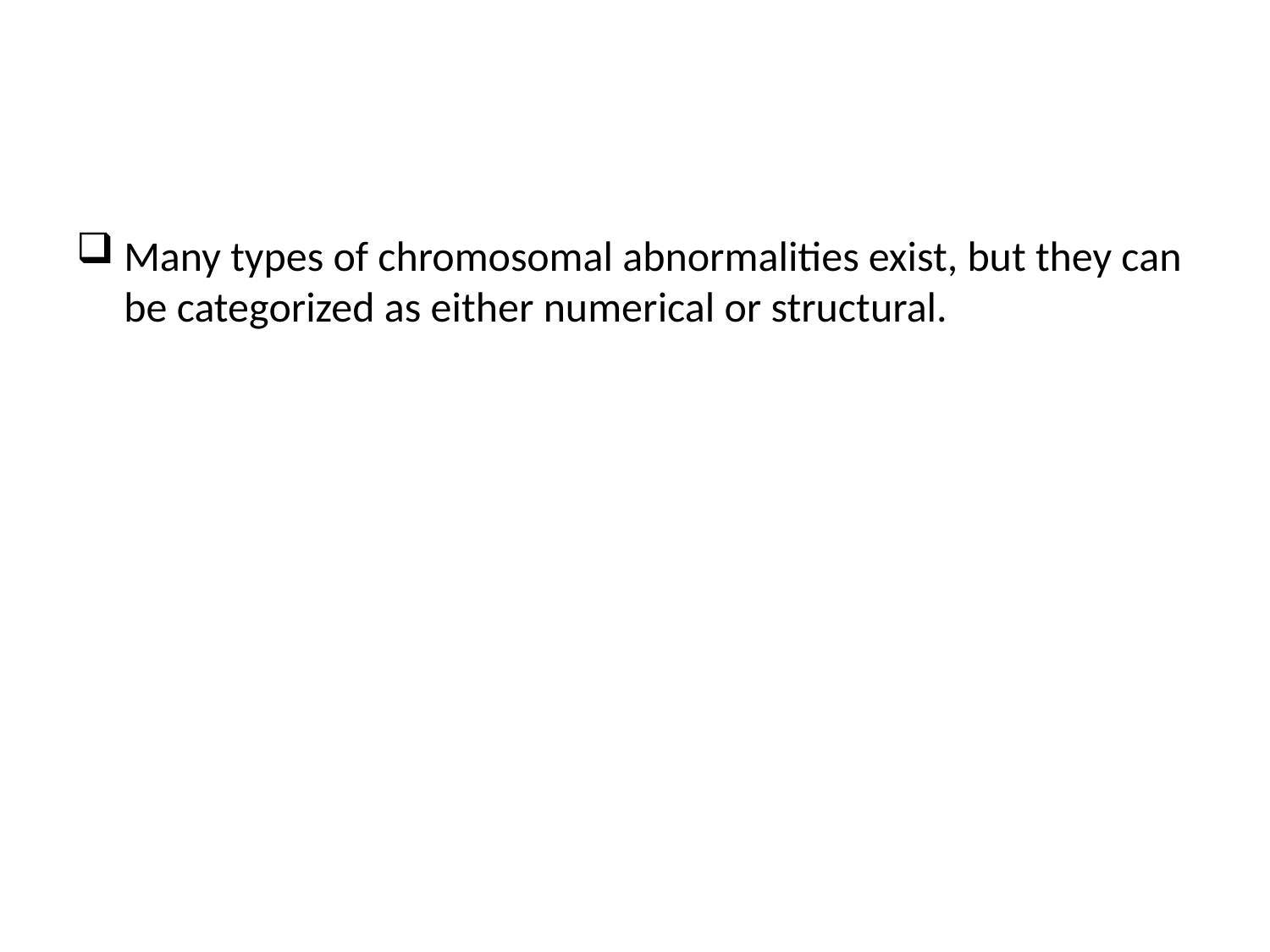

#
Many types of chromosomal abnormalities exist, but they can be categorized as either numerical or structural.